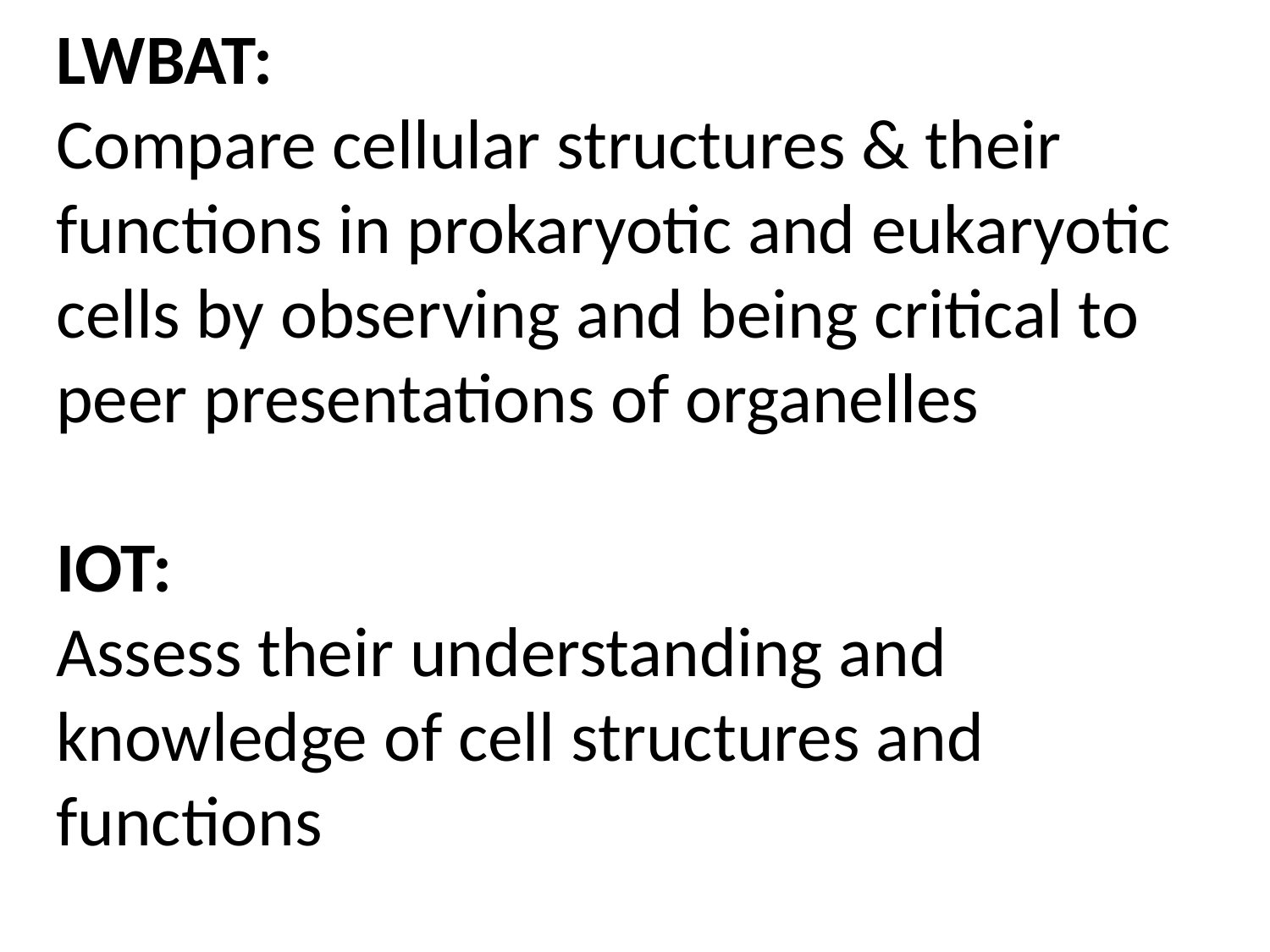

LWBAT:
Compare cellular structures & their functions in prokaryotic and eukaryotic cells by observing and being critical to peer presentations of organelles

IOT:
Assess their understanding and knowledge of cell structures and functions